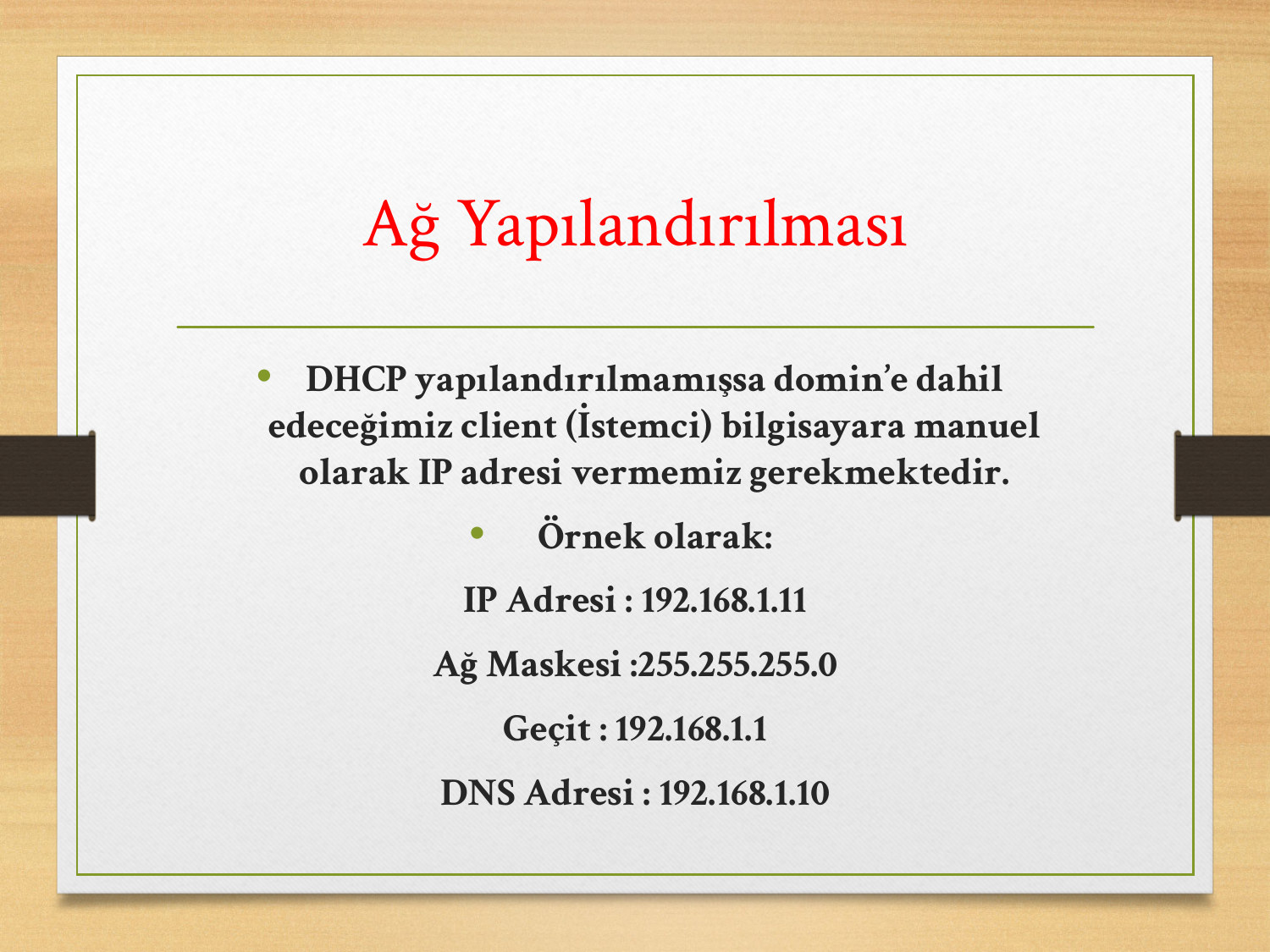

# Ağ Yapılandırılması
DHCP yapılandırılmamışsa domin’e dahil edeceğimiz client (İstemci) bilgisayara manuel olarak IP adresi vermemiz gerekmektedir.
Örnek olarak:
IP Adresi : 192.168.1.11
Ağ Maskesi :255.255.255.0
Geçit : 192.168.1.1
DNS Adresi : 192.168.1.10